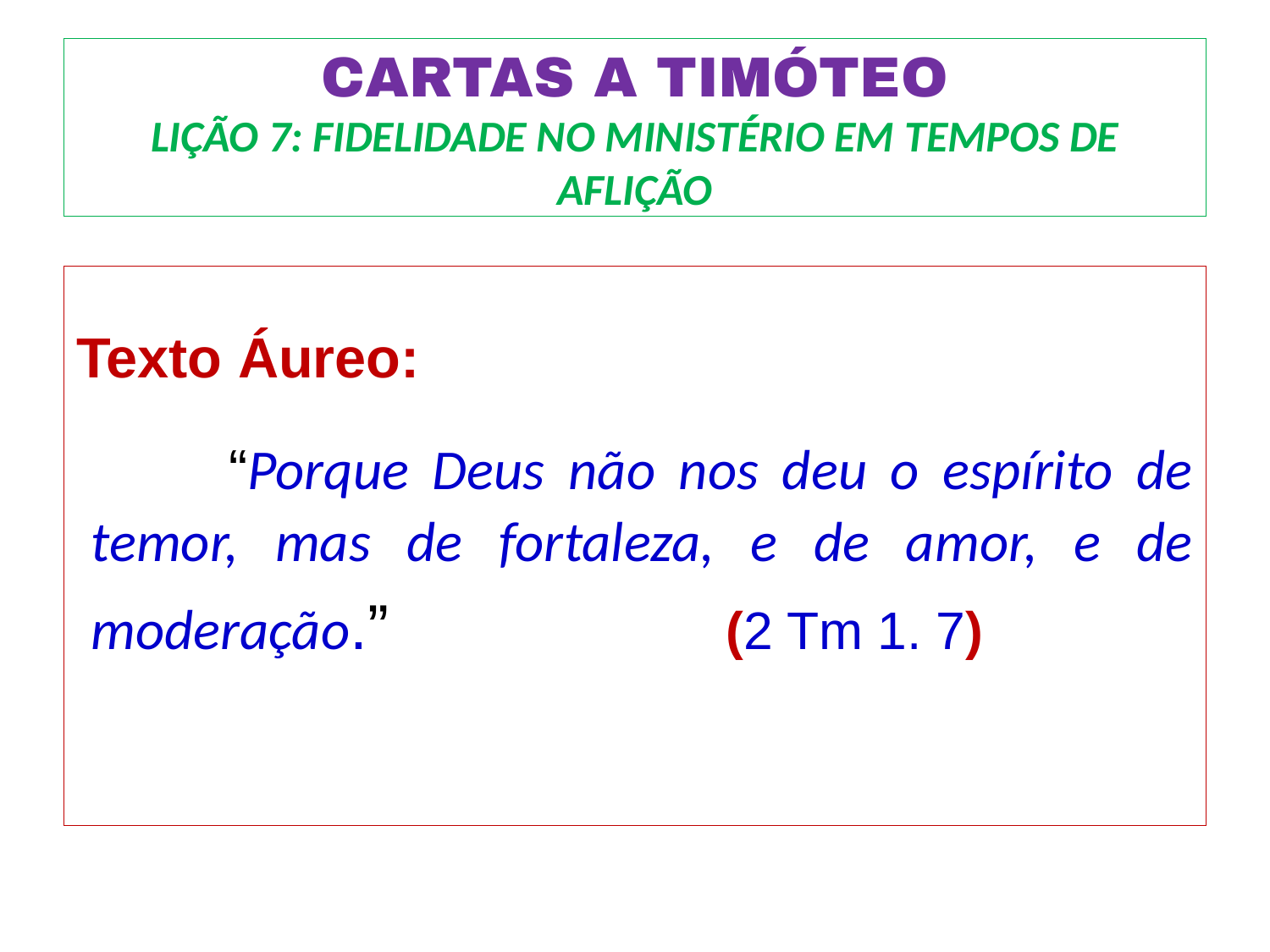

# CARTAS A TIMÓTEO LIÇÃO 7: FIDELIDADE NO MINISTÉRIO EM TEMPOS DE AFLIÇÃO

Texto Áureo:

 	“Porque Deus não nos deu o espírito de temor, mas de fortaleza, e de amor, e de moderação.”			(2 Tm 1. 7)